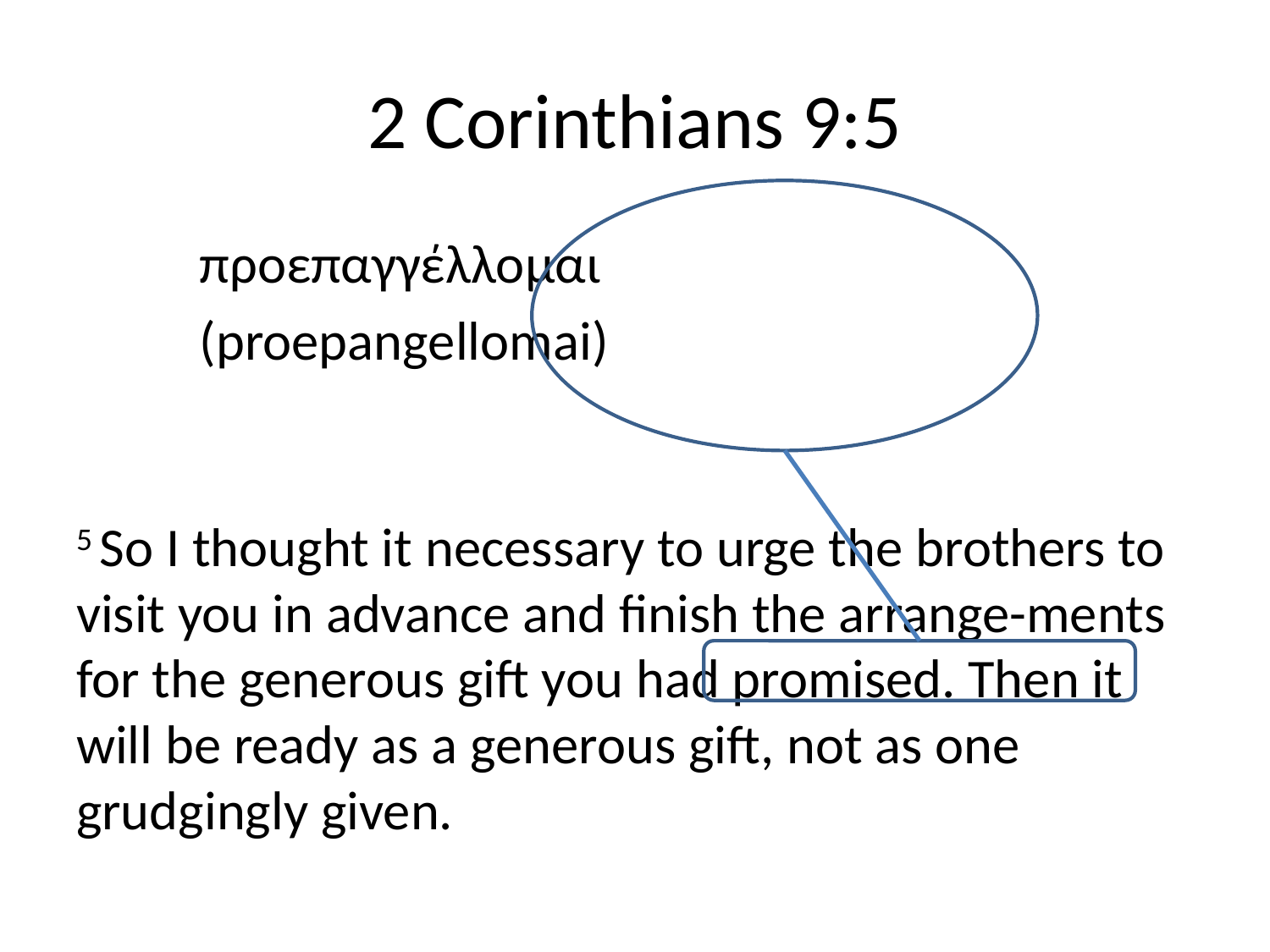

# 2 Corinthians 9:5

				προεπαγγέλλομαι
				(proepangellomai)

5 So I thought it necessary to urge the brothers to visit you in advance and finish the arrange-ments for the generous gift you had promised. Then it will be ready as a generous gift, not as one grudgingly given.